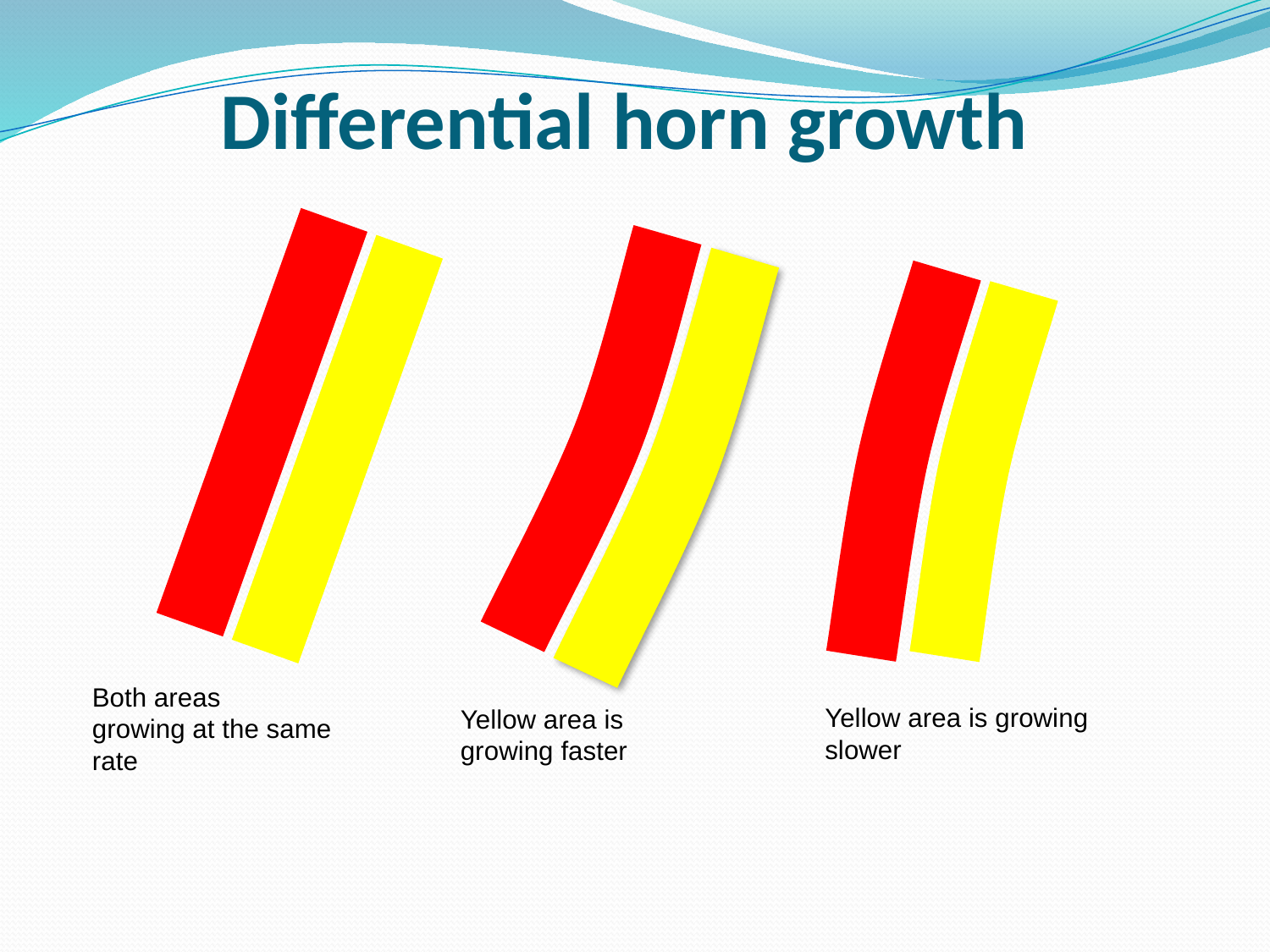

Differential horn growth

Both areas
growing at the same rate

Yellow area is growing faster

Yellow area is growing slower